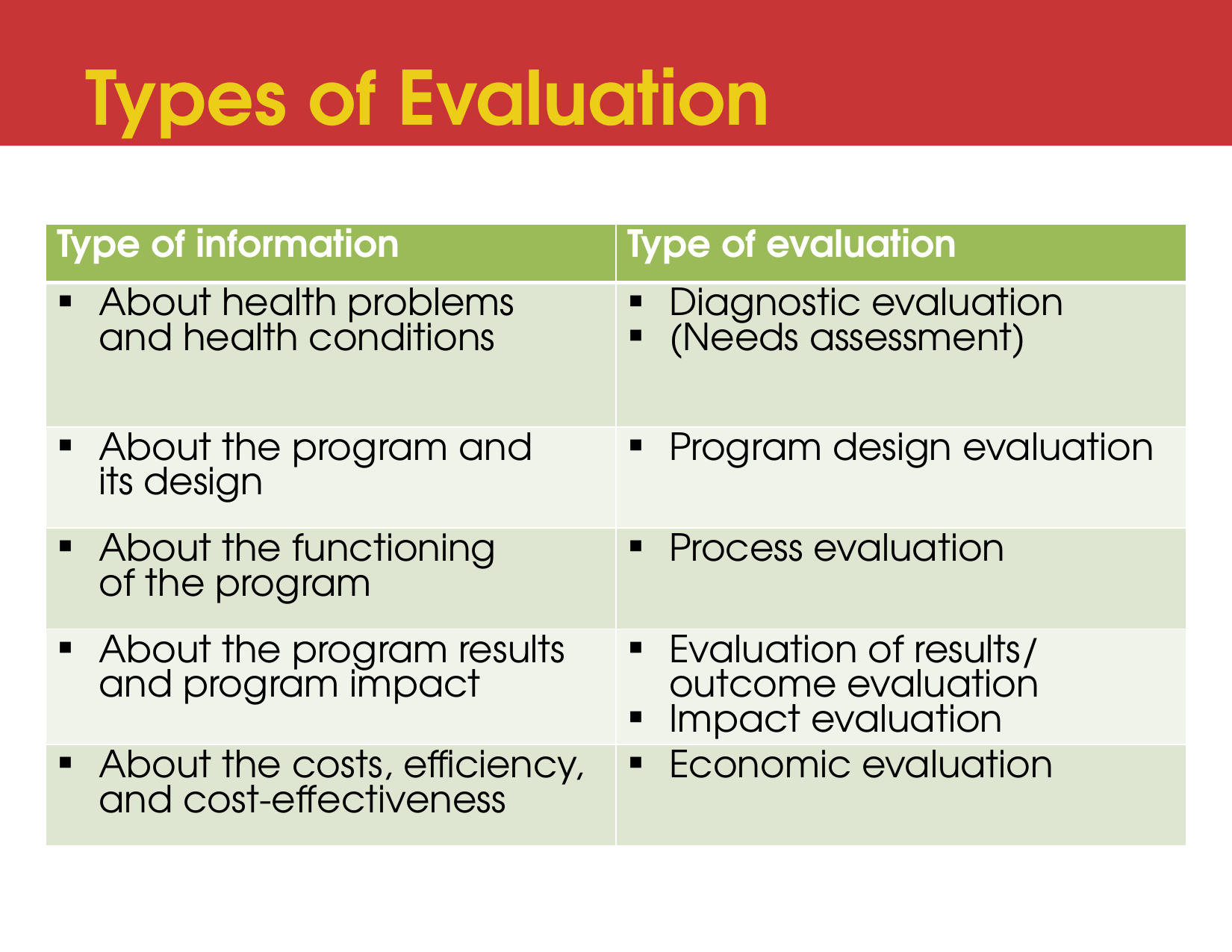

# Types of Evaluation
| Type of information | Type of evaluation |
| --- | --- |
| About health problems and health conditions | Diagnostic evaluation (Needs assessment) |
| About the program and its design | Program design evaluation |
| About the functioning of the program | Process evaluation |
| About the program results and program impact | Evaluation of results/ outcome evaluation Impact evaluation |
| About the costs, efficiency, and cost-effectiveness | Economic evaluation |